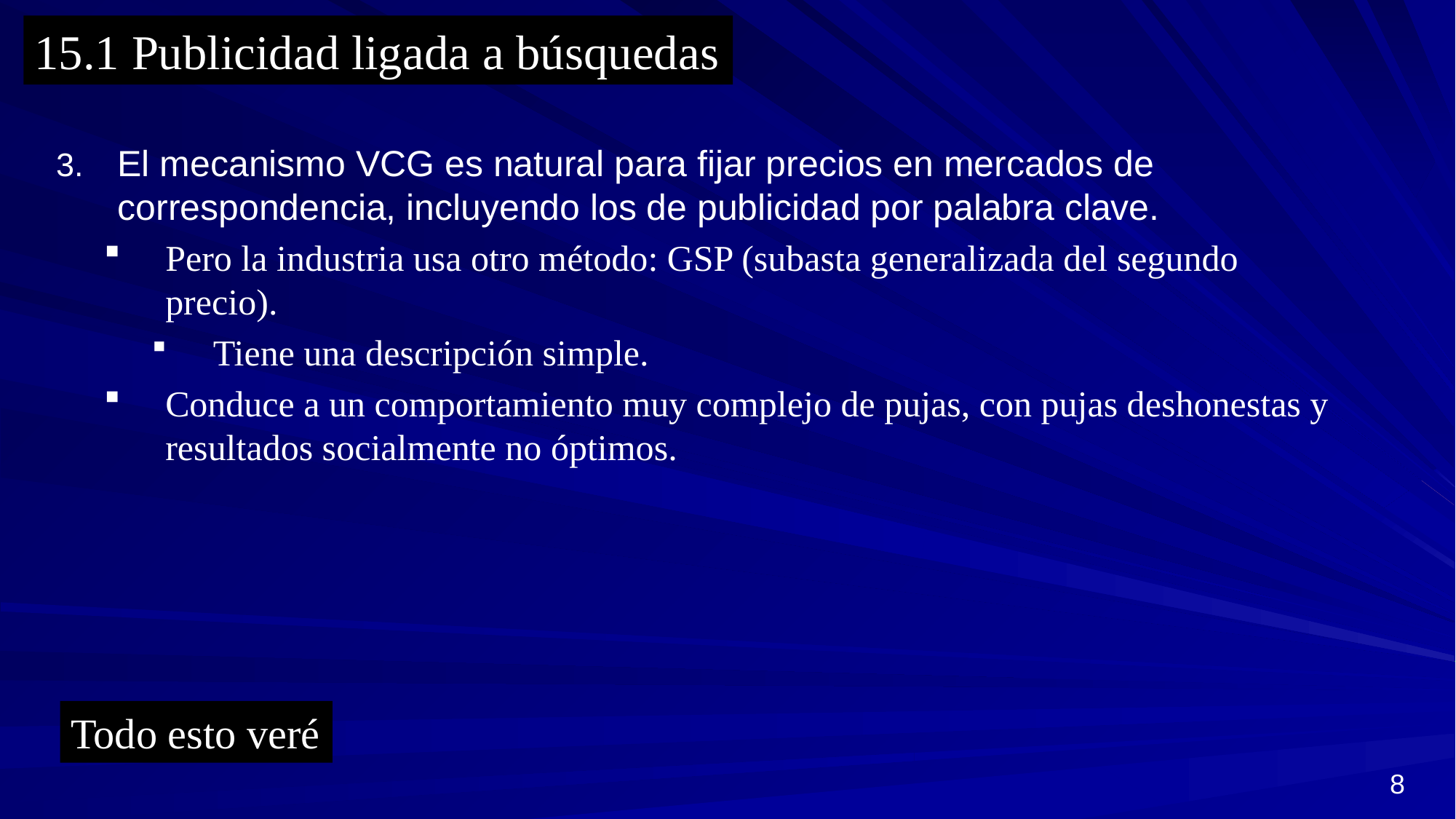

15.1 Publicidad ligada a búsquedas
El mecanismo VCG es natural para fijar precios en mercados de correspondencia, incluyendo los de publicidad por palabra clave.
Pero la industria usa otro método: GSP (subasta generalizada del segundo precio).
Tiene una descripción simple.
Conduce a un comportamiento muy complejo de pujas, con pujas deshonestas y resultados socialmente no óptimos.
Todo esto veré
8